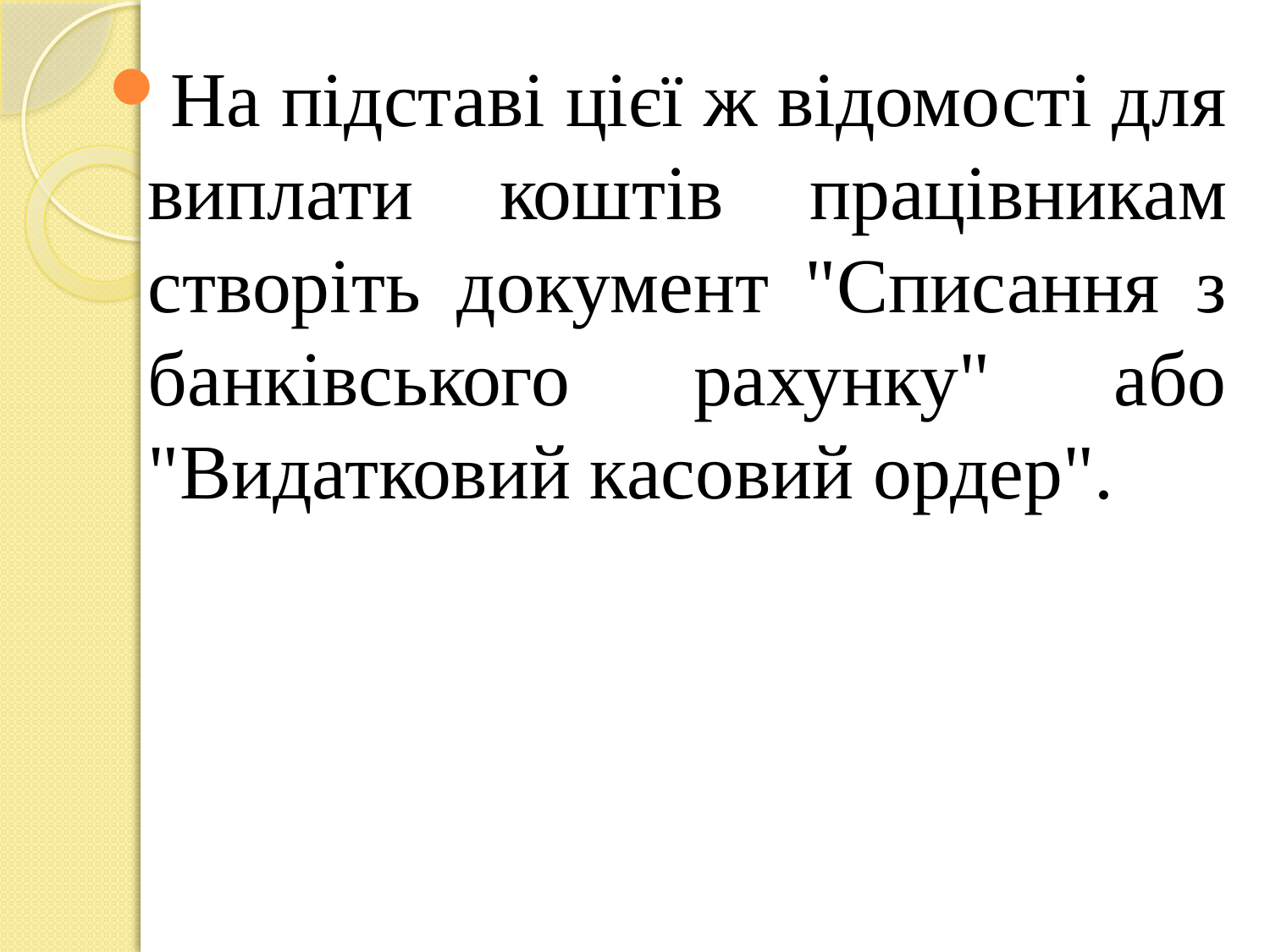

На підставі цієї ж відомості для виплати коштів працівникам створіть документ "Списання з банківського рахунку" або "Видатковий касовий ордер".